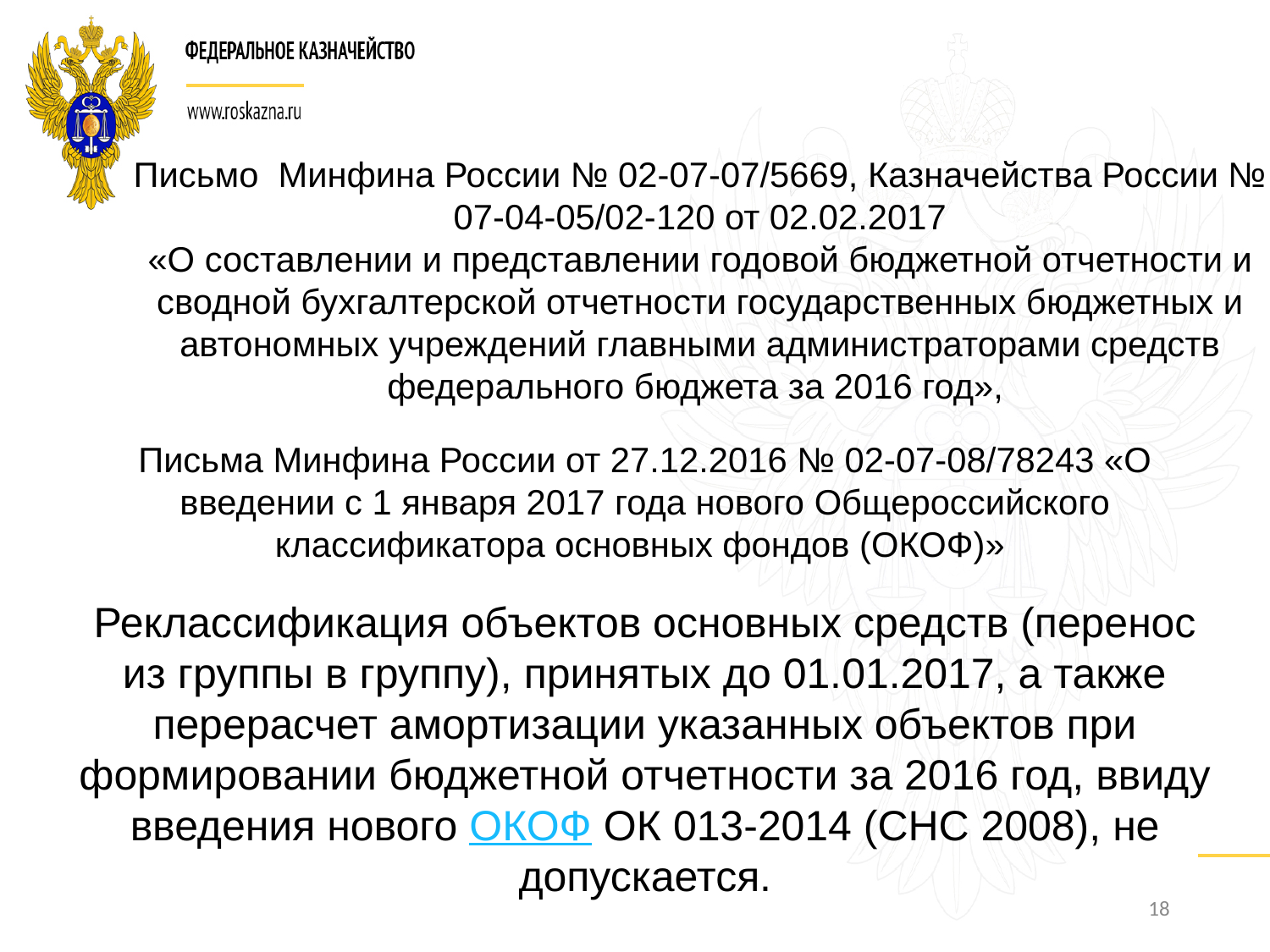

Письмо  Минфина России № 02-07-07/5669, Казначейства России № 07-04-05/02-120 от 02.02.2017
«О составлении и представлении годовой бюджетной отчетности и сводной бухгалтерской отчетности государственных бюджетных и автономных учреждений главными администраторами средств федерального бюджета за 2016 год»,
Письма Минфина России от 27.12.2016 № 02-07-08/78243 «О введении с 1 января 2017 года нового Общероссийского классификатора основных фондов (ОКОФ)»
Реклассификация объектов основных средств (перенос из группы в группу), принятых до 01.01.2017, а также перерасчет амортизации указанных объектов при формировании бюджетной отчетности за 2016 год, ввиду введения нового ОКОФ ОК 013-2014 (СНС 2008), не допускается.
18